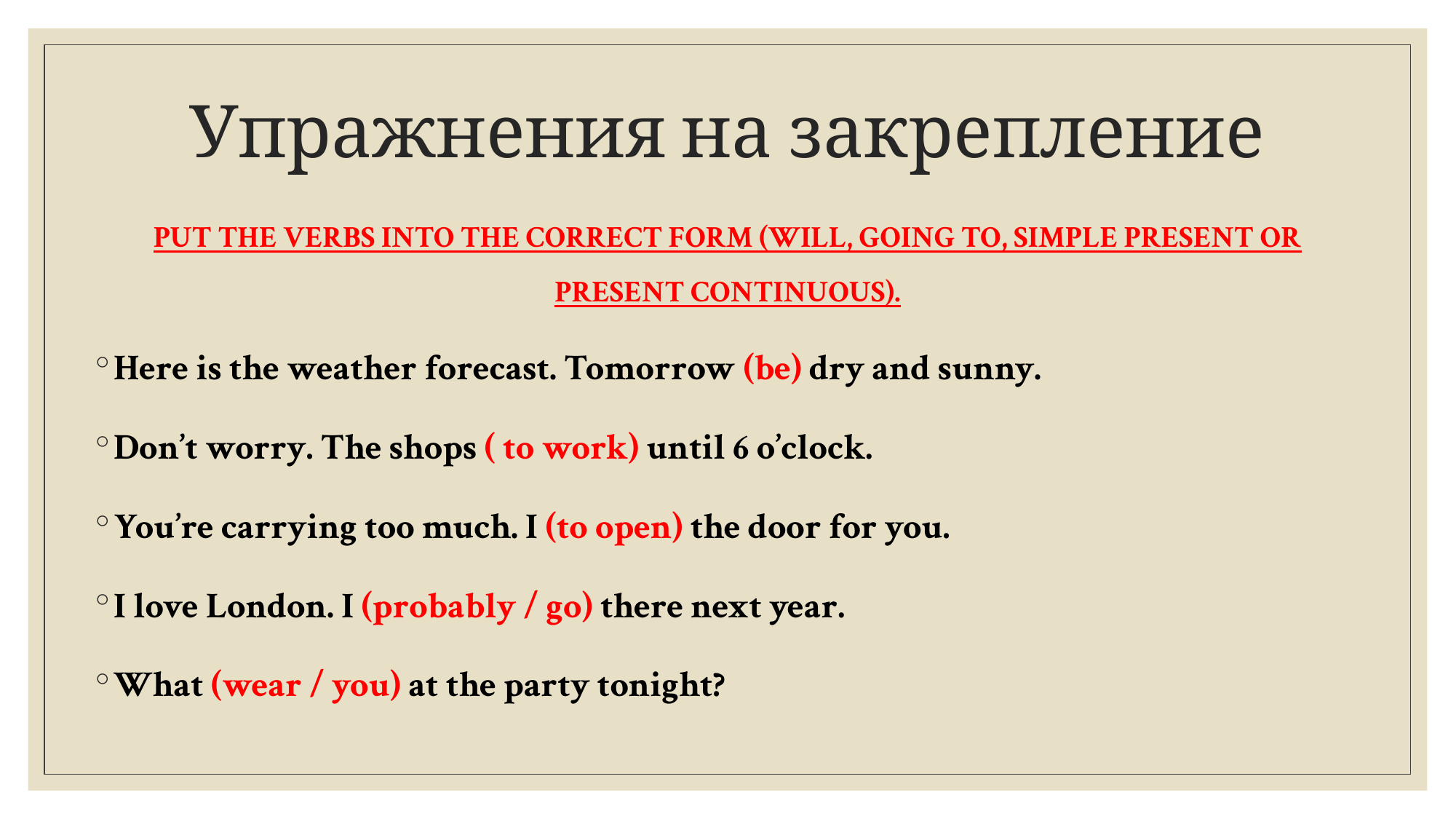

# Упражнения на закрепление
PUT THE VERBS INTO THE CORRECT FORM (WILL, GOING TO, SIMPLE PRESENT OR PRESENT CONTINUOUS).
Here is the weather forecast. Tomorrow (be) dry and sunny.
Don’t worry. The shops ( to work) until 6 o’clock.
You’re carrying too much. I (to open) the door for you.
I love London. I (probably / go) there next year.
What (wear / you) at the party tonight?